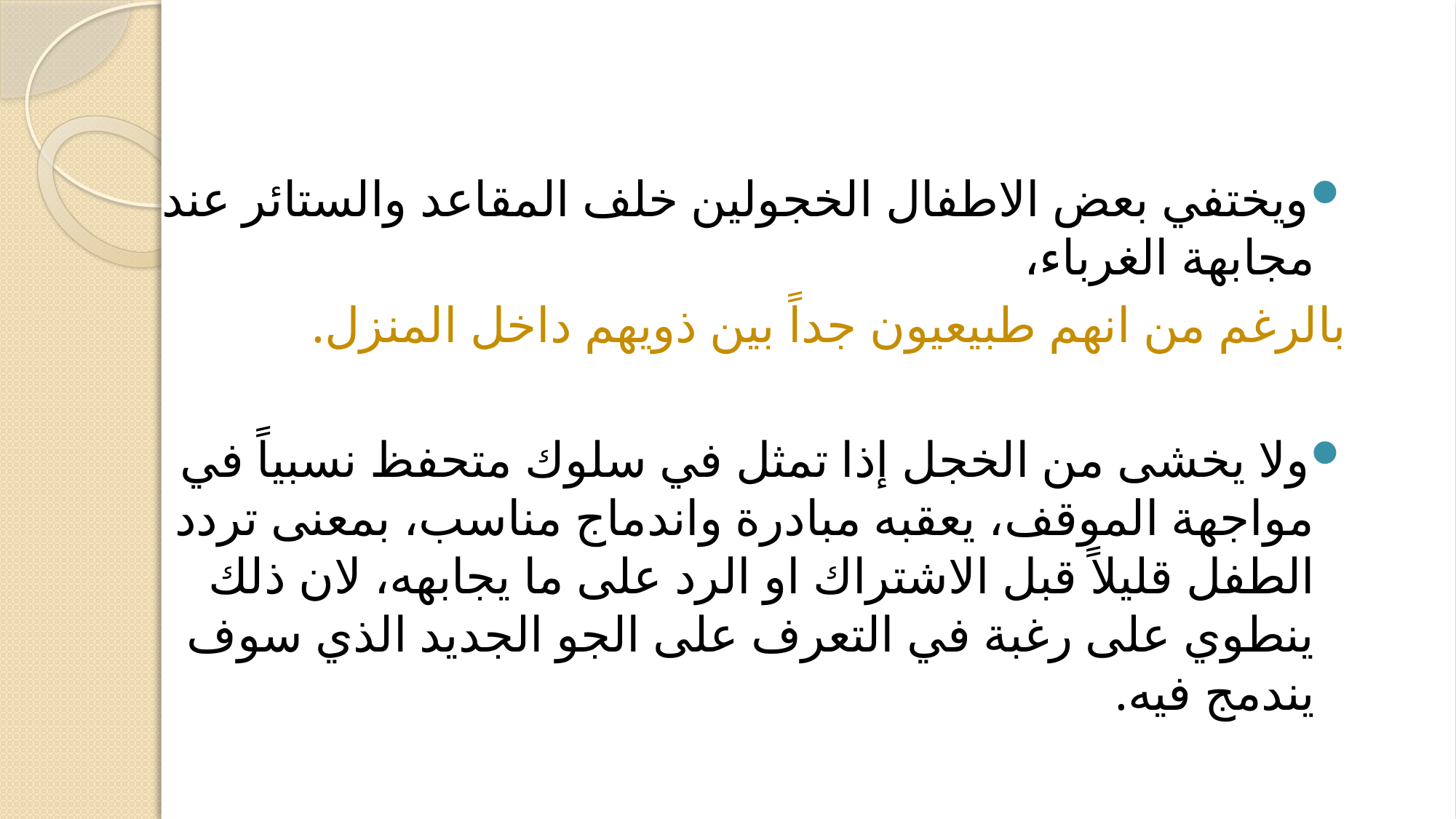

ويختفي بعض الاطفال الخجولين خلف المقاعد والستائر عند مجابهة الغرباء،
 بالرغم من انهم طبيعيون جداً بين ذويهم داخل المنزل.

ولا يخشى من الخجل إذا تمثل في سلوك متحفظ نسبياً في مواجهة الموقف، يعقبه مبادرة واندماج مناسب، بمعنى تردد الطفل قليلاً قبل الاشتراك او الرد على ما يجابهه، لان ذلك ينطوي على رغبة في التعرف على الجو الجديد الذي سوف يندمج فيه.